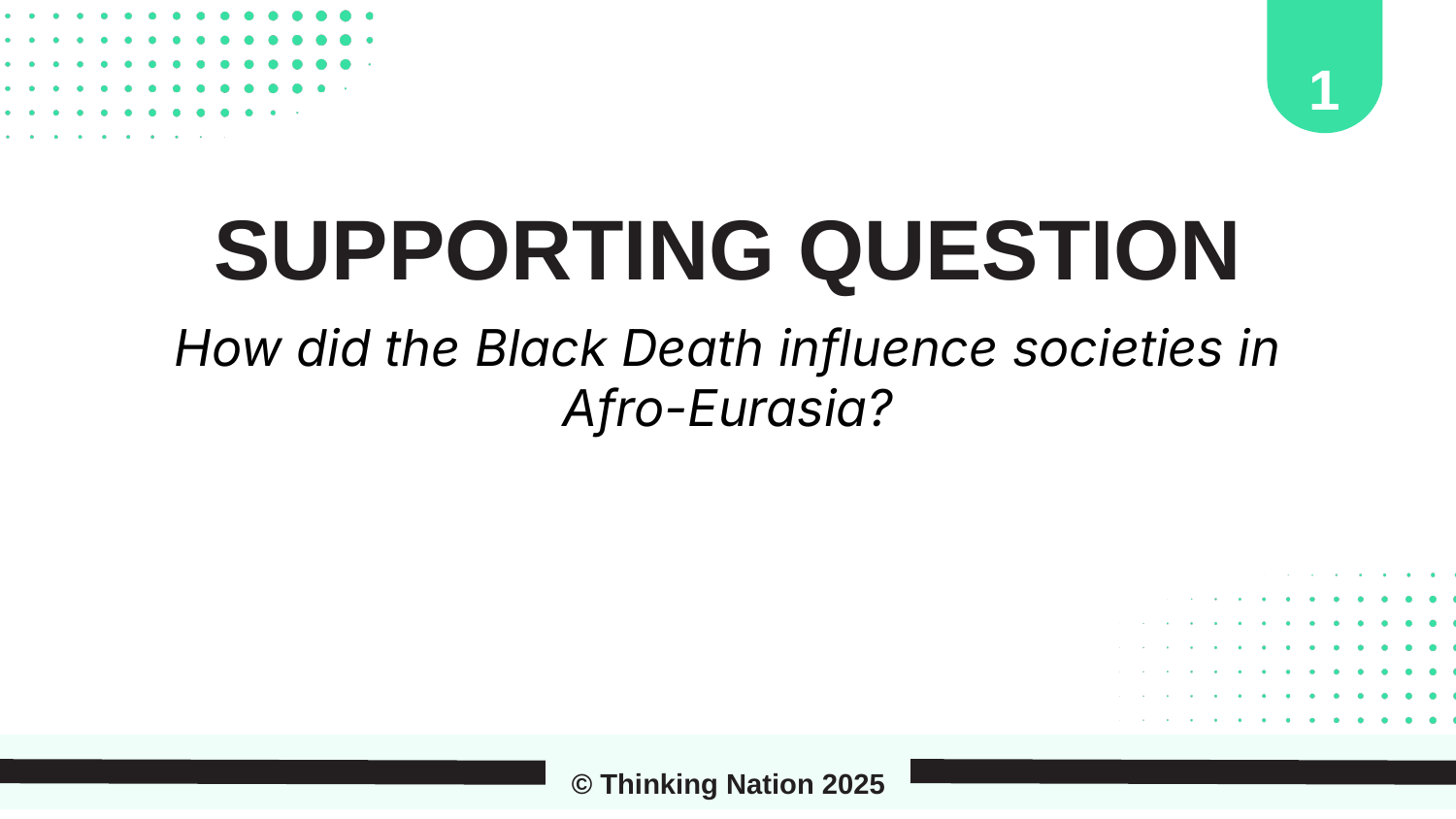

1
SUPPORTING QUESTION
How did the Black Death influence societies in Afro-Eurasia?

© Thinking Nation 2025